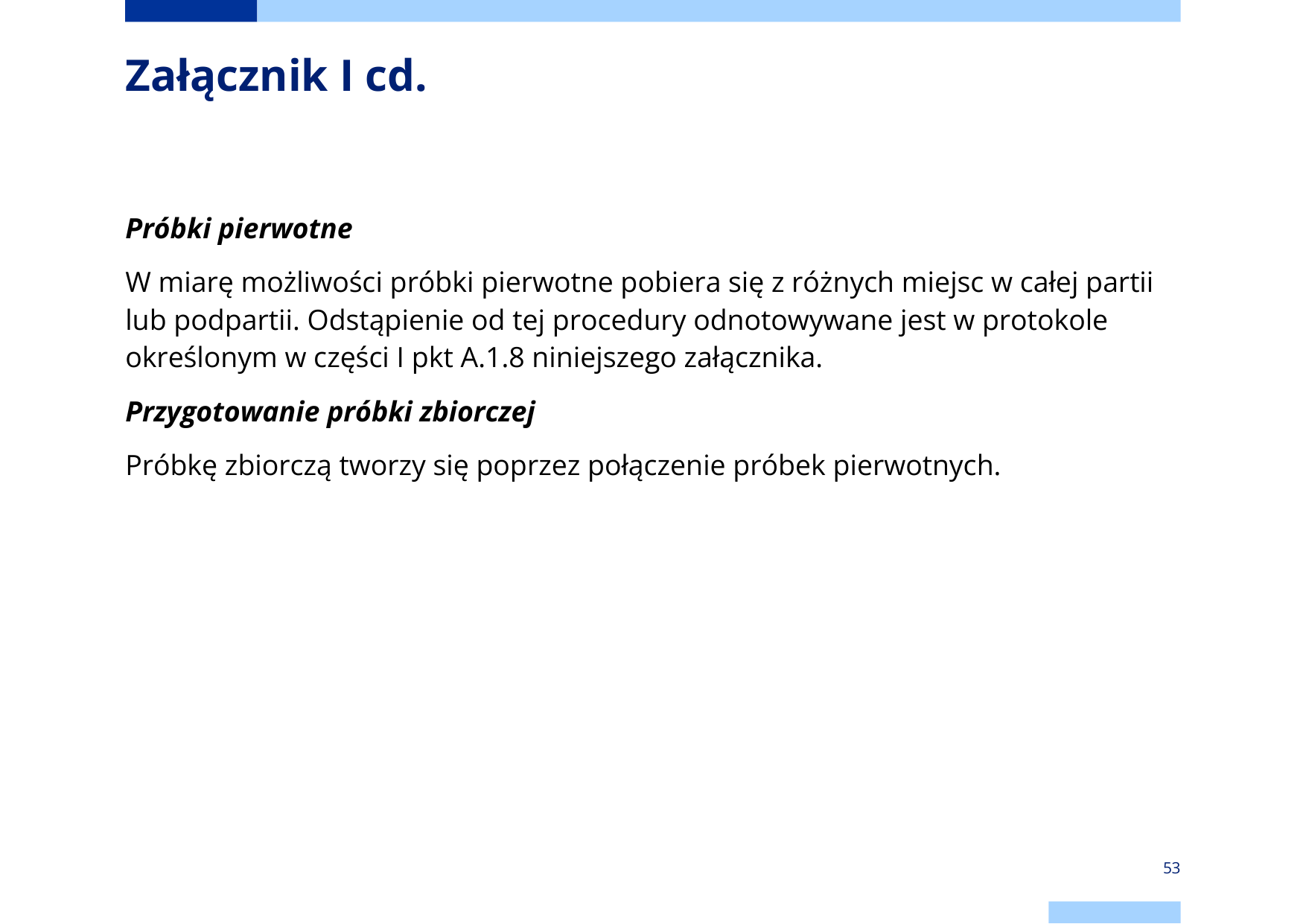

# Załącznik I cd.
Próbki pierwotne
W miarę możliwości próbki pierwotne pobiera się z różnych miejsc w całej partii lub podpartii. Odstąpienie od tej procedury odnotowywane jest w protokole określonym w części I pkt A.1.8 niniejszego załącznika.
Przygotowanie próbki zbiorczej
Próbkę zbiorczą tworzy się poprzez połączenie próbek pierwotnych.

53